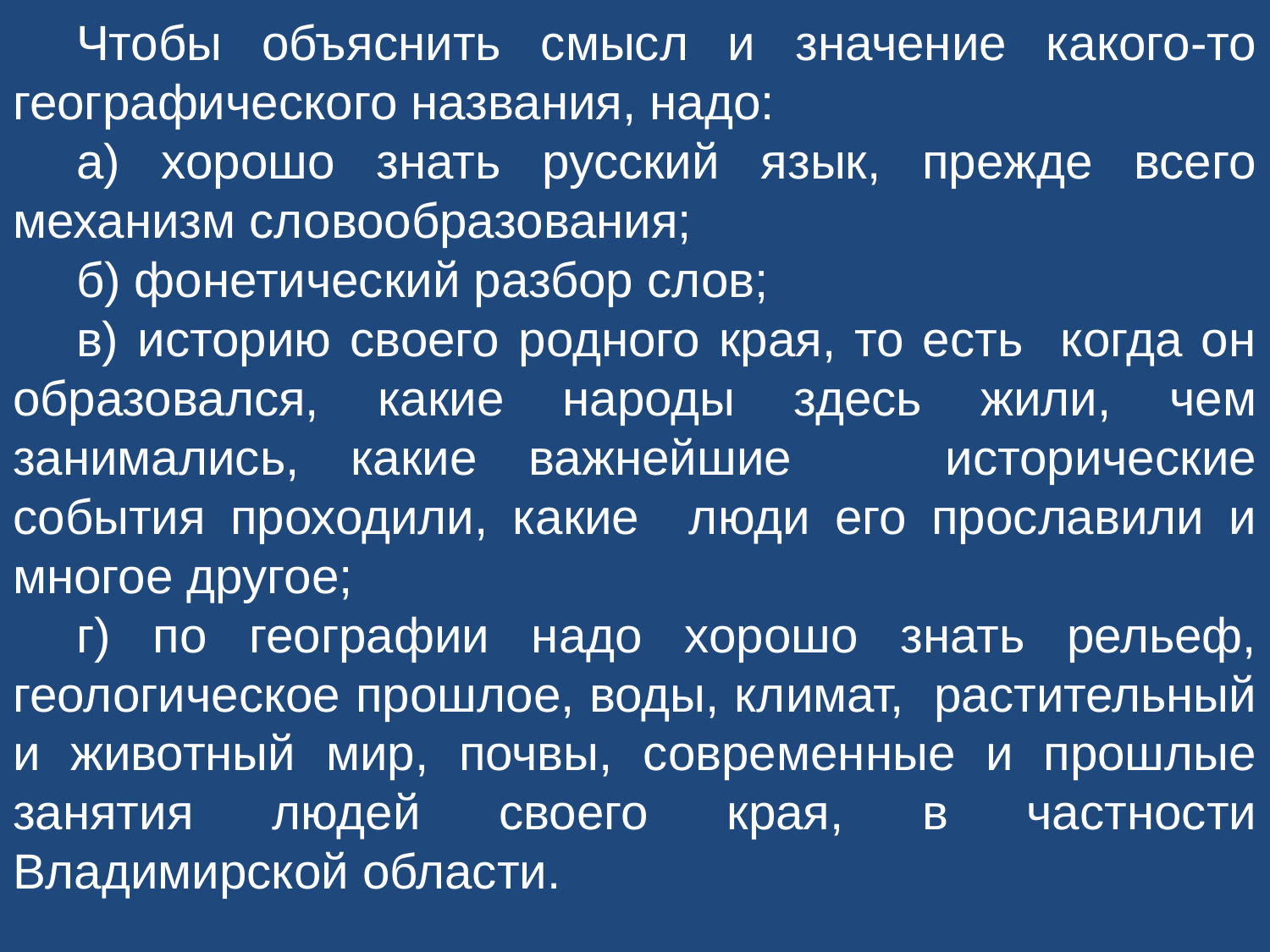

Чтобы объяснить смысл и значение какого-то географического названия, надо:
а) хорошо знать русский язык, прежде всего механизм словообразования;
б) фонетический разбор слов;
в) историю своего родного края, то есть  когда он образовался, какие народы здесь жили, чем занимались, какие важнейшие   исторические события проходили, какие  люди его прославили и многое другое;
г) по географии надо хорошо знать рельеф, геологическое прошлое, воды, климат,  растительный и животный мир, почвы, современные и прошлые занятия людей своего края, в частности Владимирской области.